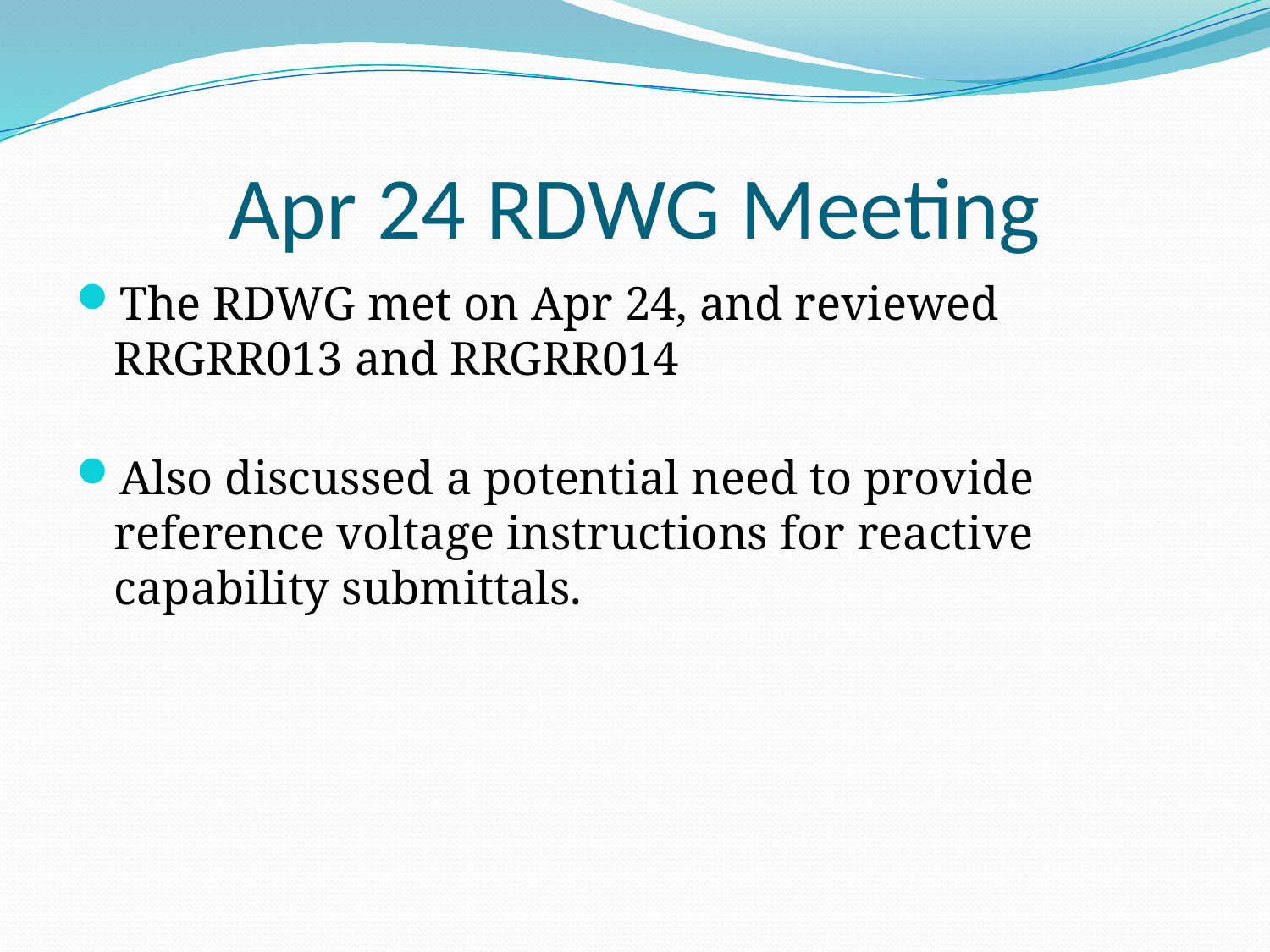

# Apr 24 RDWG Meeting
The RDWG met on Apr 24, and reviewed RRGRR013 and RRGRR014
Also discussed a potential need to provide reference voltage instructions for reactive capability submittals.